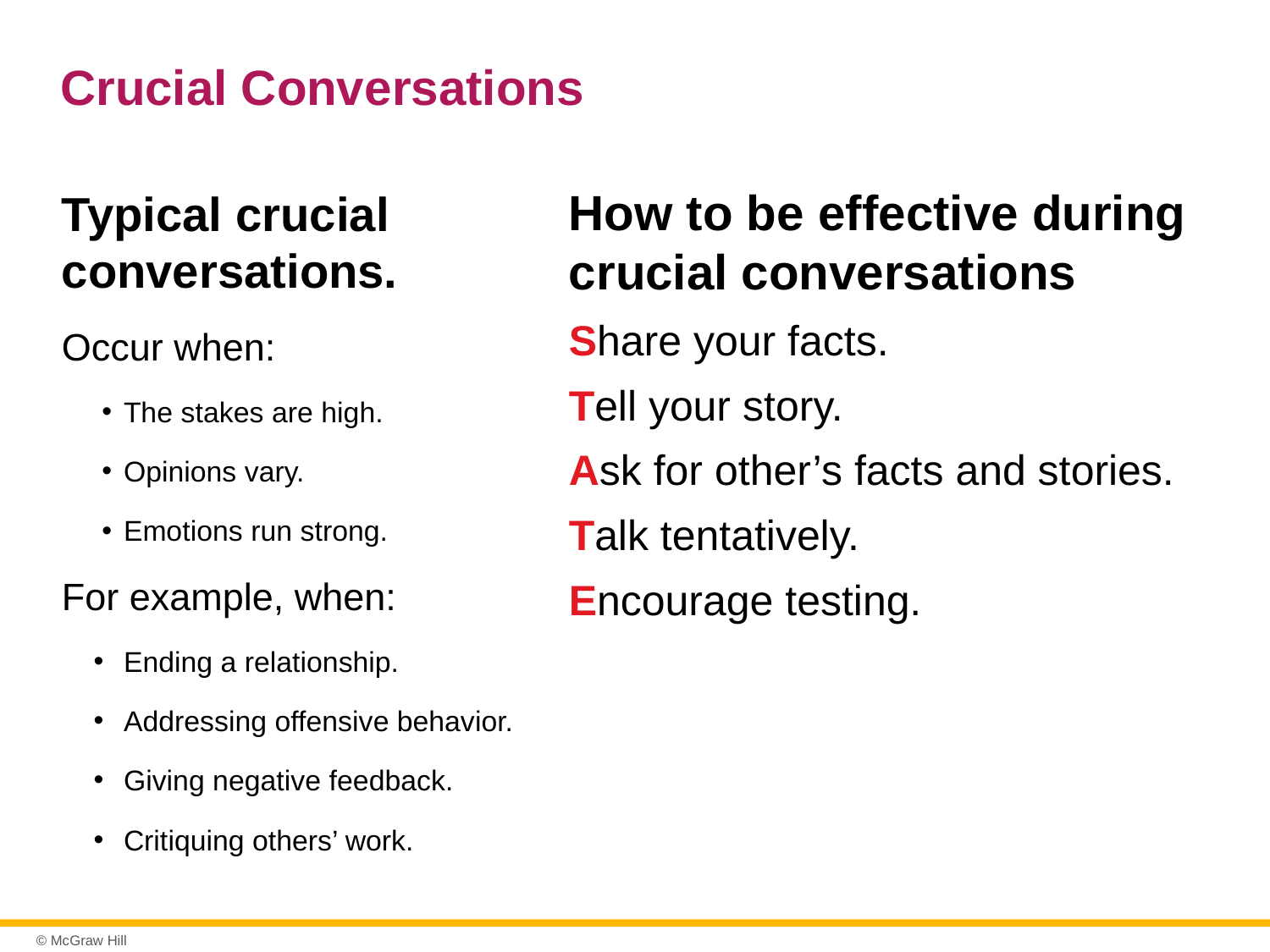

# Crucial Conversations
How to be effective during crucial conversations
Share your facts.
Tell your story.
Ask for other’s facts and stories.
Talk tentatively.
Encourage testing.

Typical crucial conversations.
Occur when:
The stakes are high.
Opinions vary.
Emotions run strong.
For example, when:
Ending a relationship.
Addressing offensive behavior.
Giving negative feedback.
Critiquing others’ work.